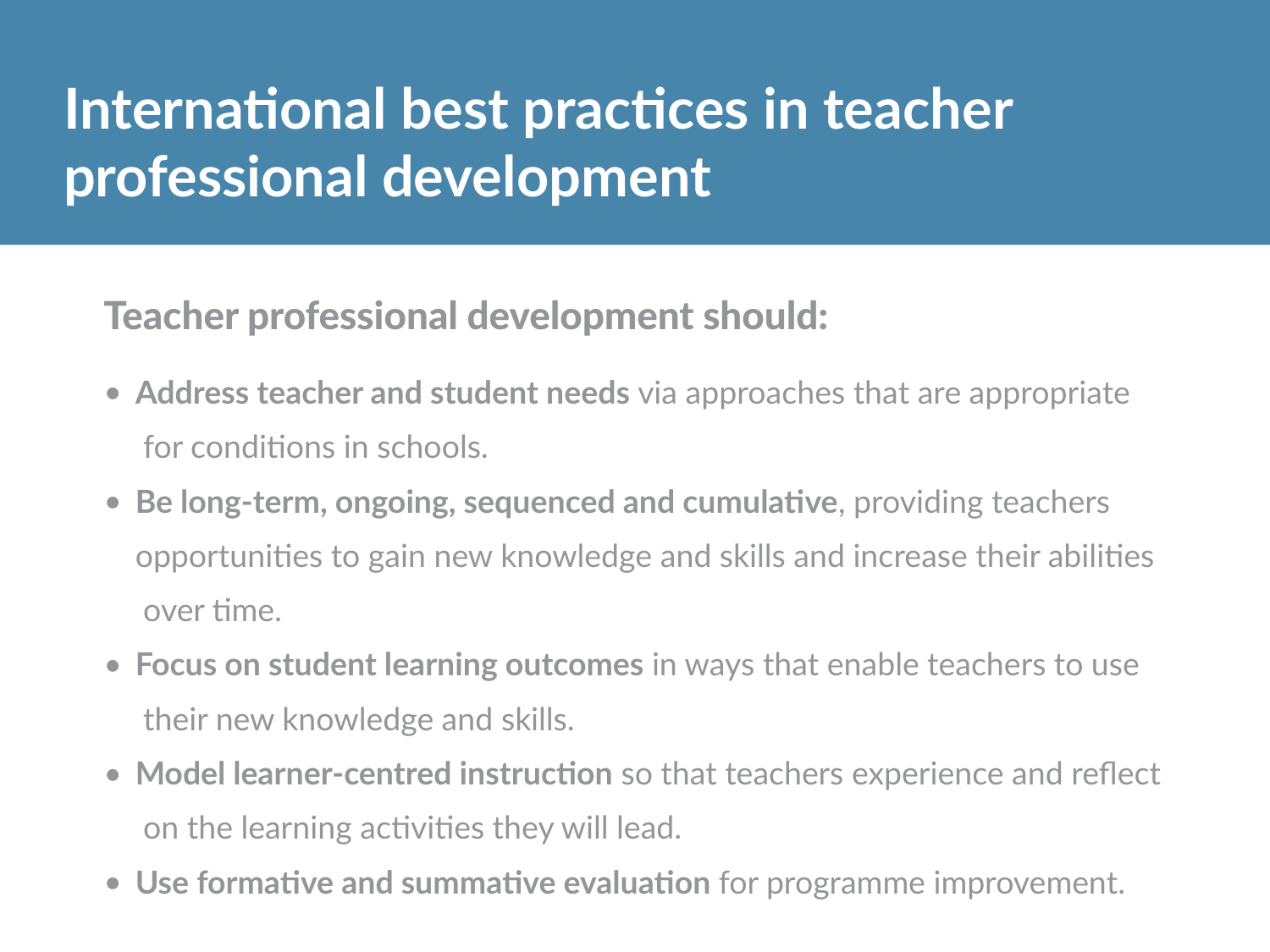

# International best practices in teacher  professional development
Teacher professional development should:
Address teacher and student needs via approaches that are appropriate  for conditions in schools.
Be long-term, ongoing, sequenced and cumulative, providing teachers  opportunities to gain new knowledge and skills and increase their abilities  over time.
Focus on student learning outcomes in ways that enable teachers to use  their new knowledge and skills.
Model learner-centred instruction so that teachers experience and reflect  on the learning activities they will lead.
Use formative and summative evaluation for programme improvement.